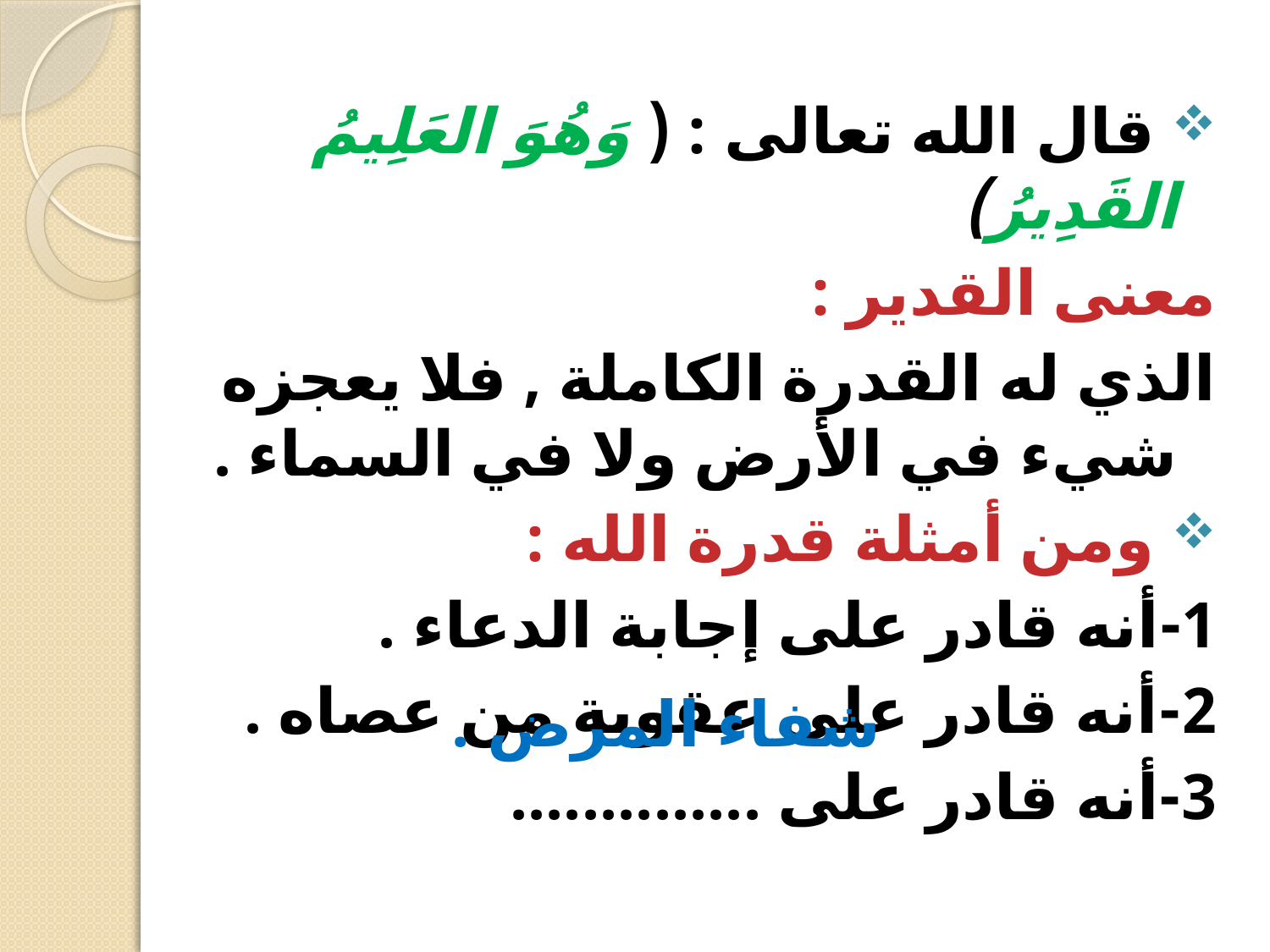

قال الله تعالى : ( وَهُوَ العَلِيمُ القَدِيرُ)
معنى القدير :
الذي له القدرة الكاملة , فلا يعجزه شيء في الأرض ولا في السماء .
 ومن أمثلة قدرة الله :
1-أنه قادر على إجابة الدعاء .
2-أنه قادر على عقوبة من عصاه .
3-أنه قادر على ..............
شفاء المرض .